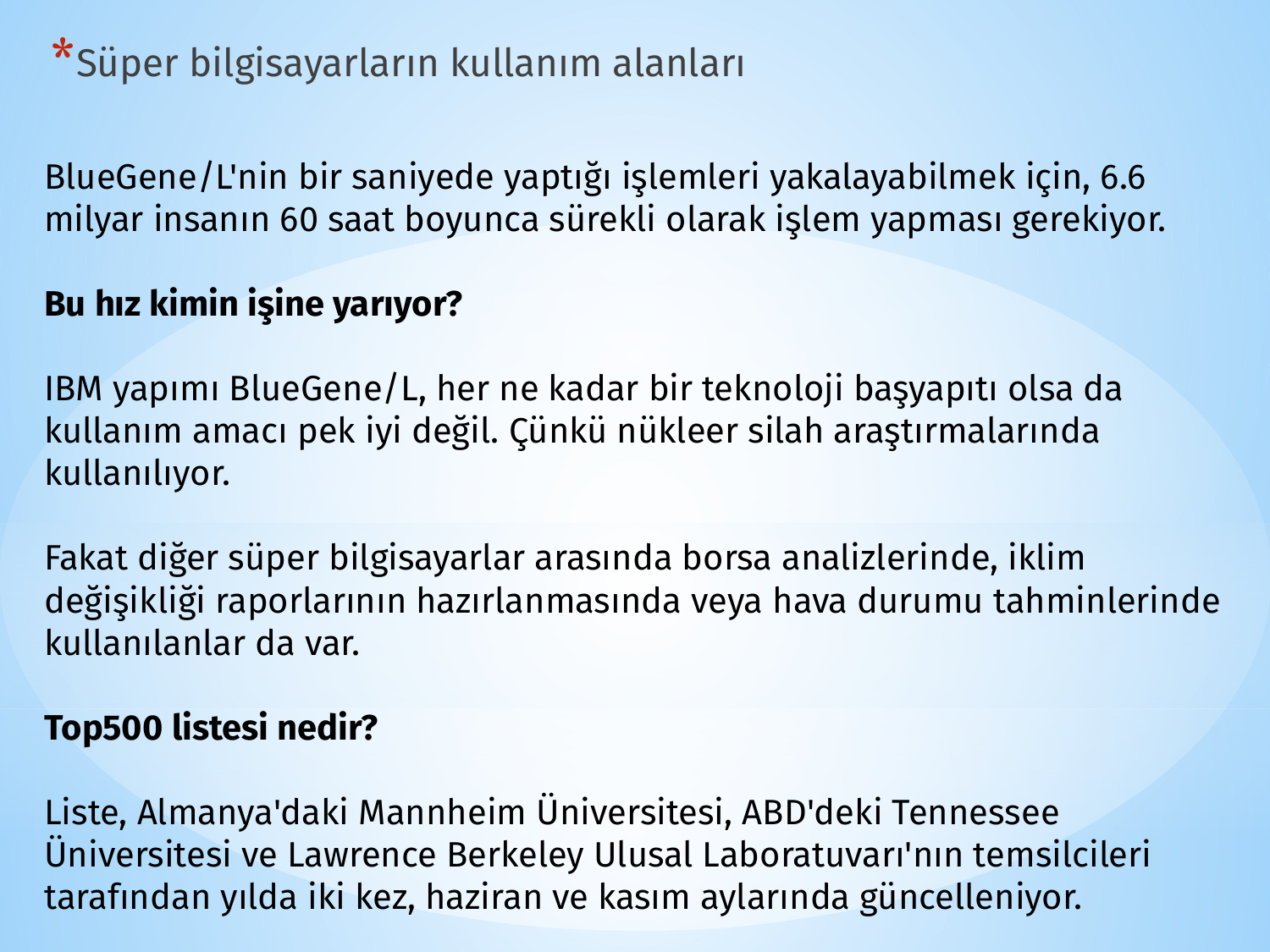

Süper bilgisayarların kullanım alanları

BlueGene/L'nin bir saniyede yaptığı işlemleri yakalayabilmek için, 6.6 milyar insanın 60 saat boyunca sürekli olarak işlem yapması gerekiyor.
 
Bu hız kimin işine yarıyor?
 
IBM yapımı BlueGene/L, her ne kadar bir teknoloji başyapıtı olsa da kullanım amacı pek iyi değil. Çünkü nükleer silah araştırmalarında kullanılıyor.
 
Fakat diğer süper bilgisayarlar arasında borsa analizlerinde, iklim değişikliği raporlarının hazırlanmasında veya hava durumu tahminlerinde kullanılanlar da var.
 
Top500 listesi nedir?
 
Liste, Almanya'daki Mannheim Üniversitesi, ABD'deki Tennessee Üniversitesi ve Lawrence Berkeley Ulusal Laboratuvarı'nın temsilcileri tarafından yılda iki kez, haziran ve kasım aylarında güncelleniyor.